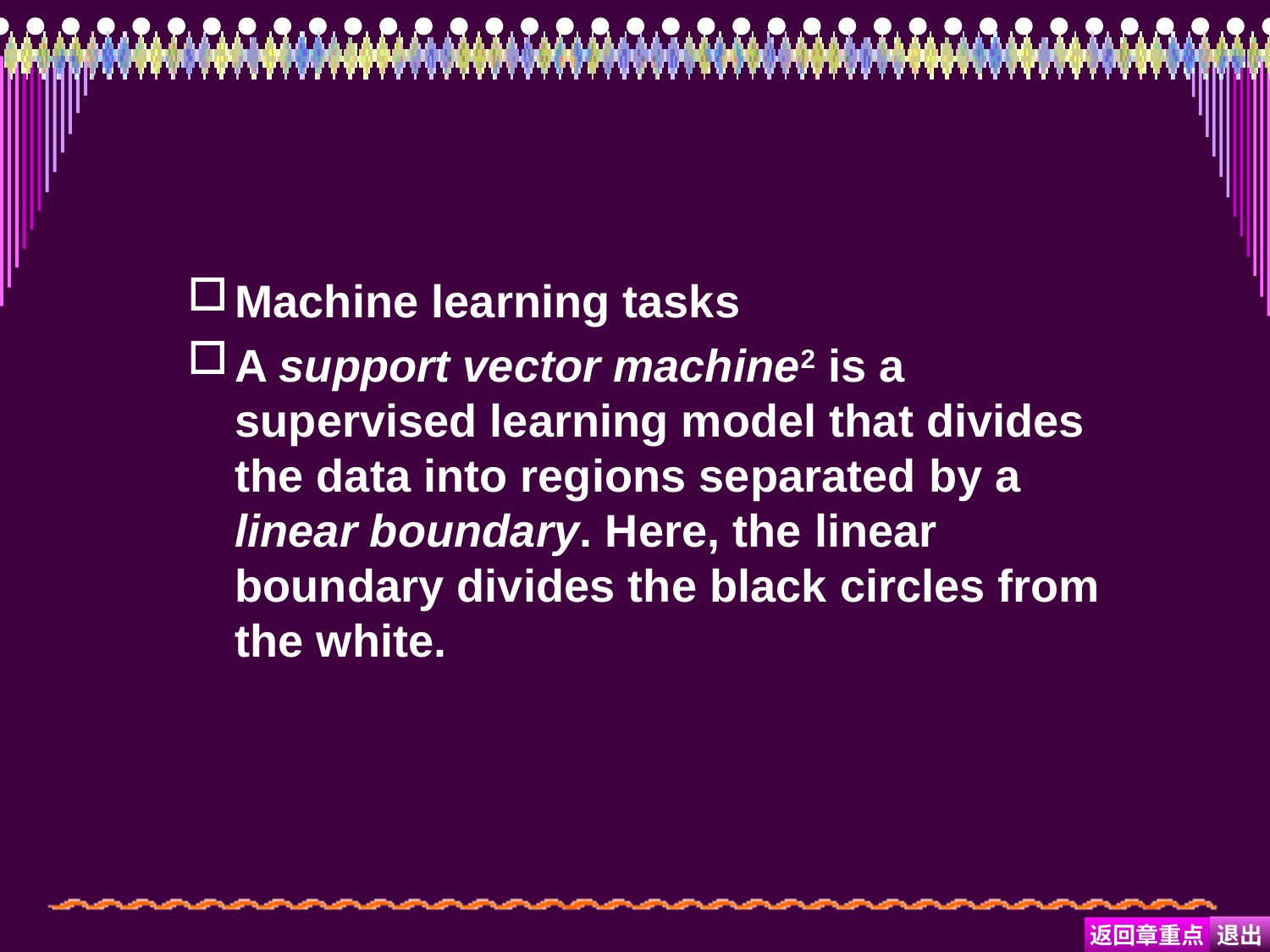

#
Machine learning tasks
A support vector machine2 is a supervised learning model that divides the data into regions separated by a linear boundary. Here, the linear boundary divides the black circles from the white.